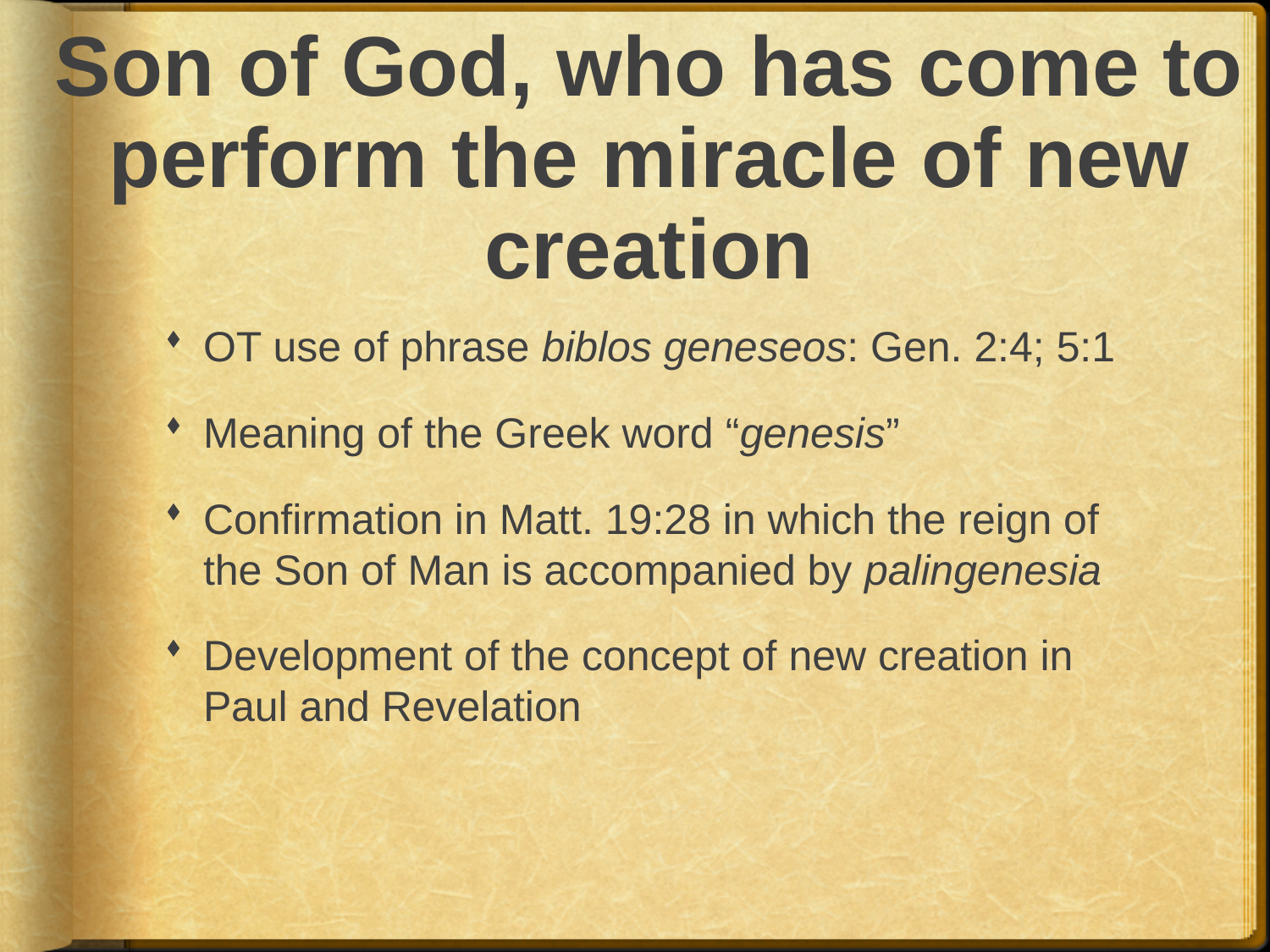

# Son of God, who has come to perform the miracle of new creation
OT use of phrase biblos geneseos: Gen. 2:4; 5:1
Meaning of the Greek word “genesis”
Confirmation in Matt. 19:28 in which the reign of the Son of Man is accompanied by palingenesia
Development of the concept of new creation in Paul and Revelation